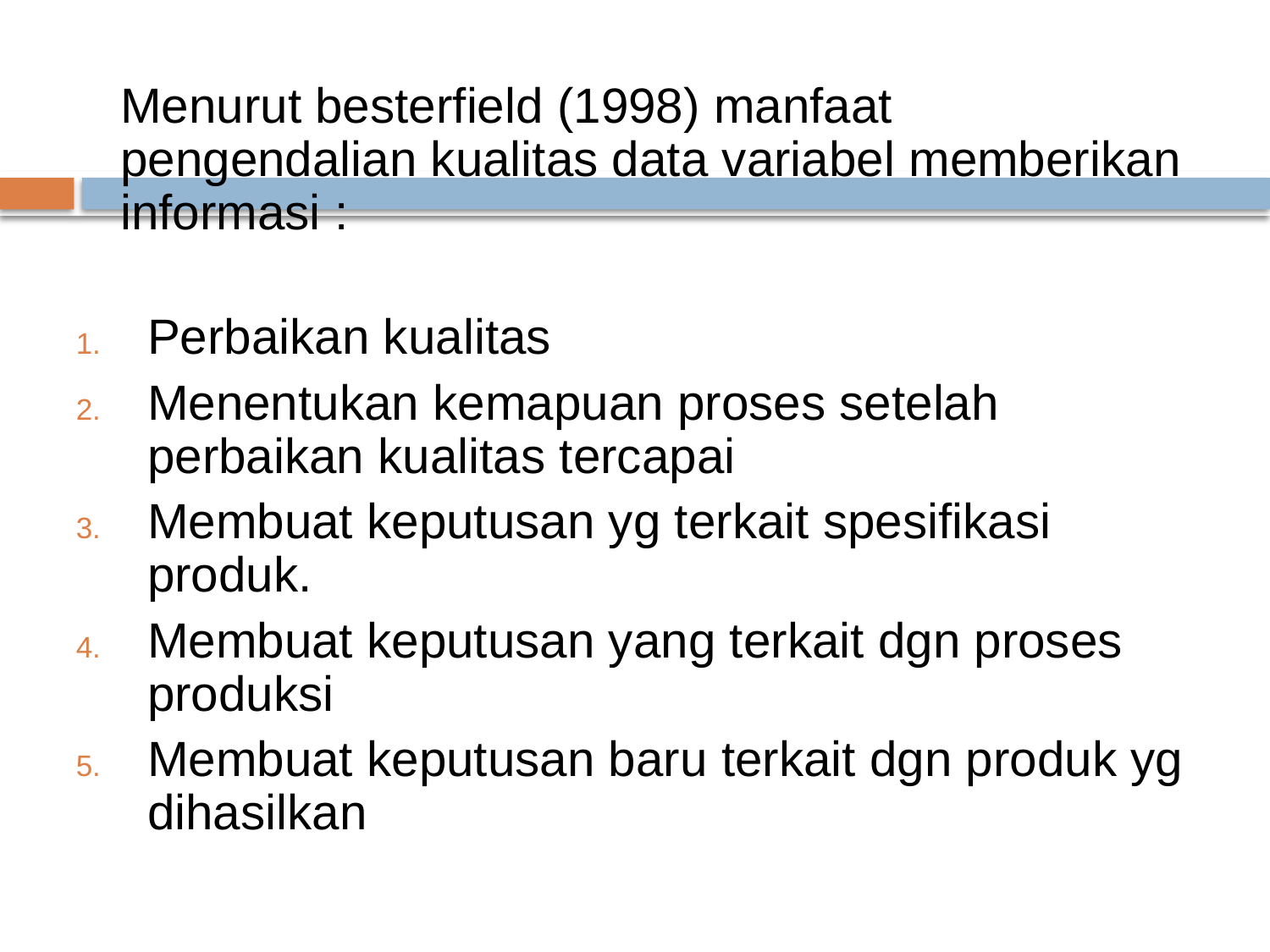

Menurut besterfield (1998) manfaat pengendalian kualitas data variabel memberikan informasi :
Perbaikan kualitas
Menentukan kemapuan proses setelah perbaikan kualitas tercapai
Membuat keputusan yg terkait spesifikasi produk.
Membuat keputusan yang terkait dgn proses produksi
Membuat keputusan baru terkait dgn produk yg dihasilkan